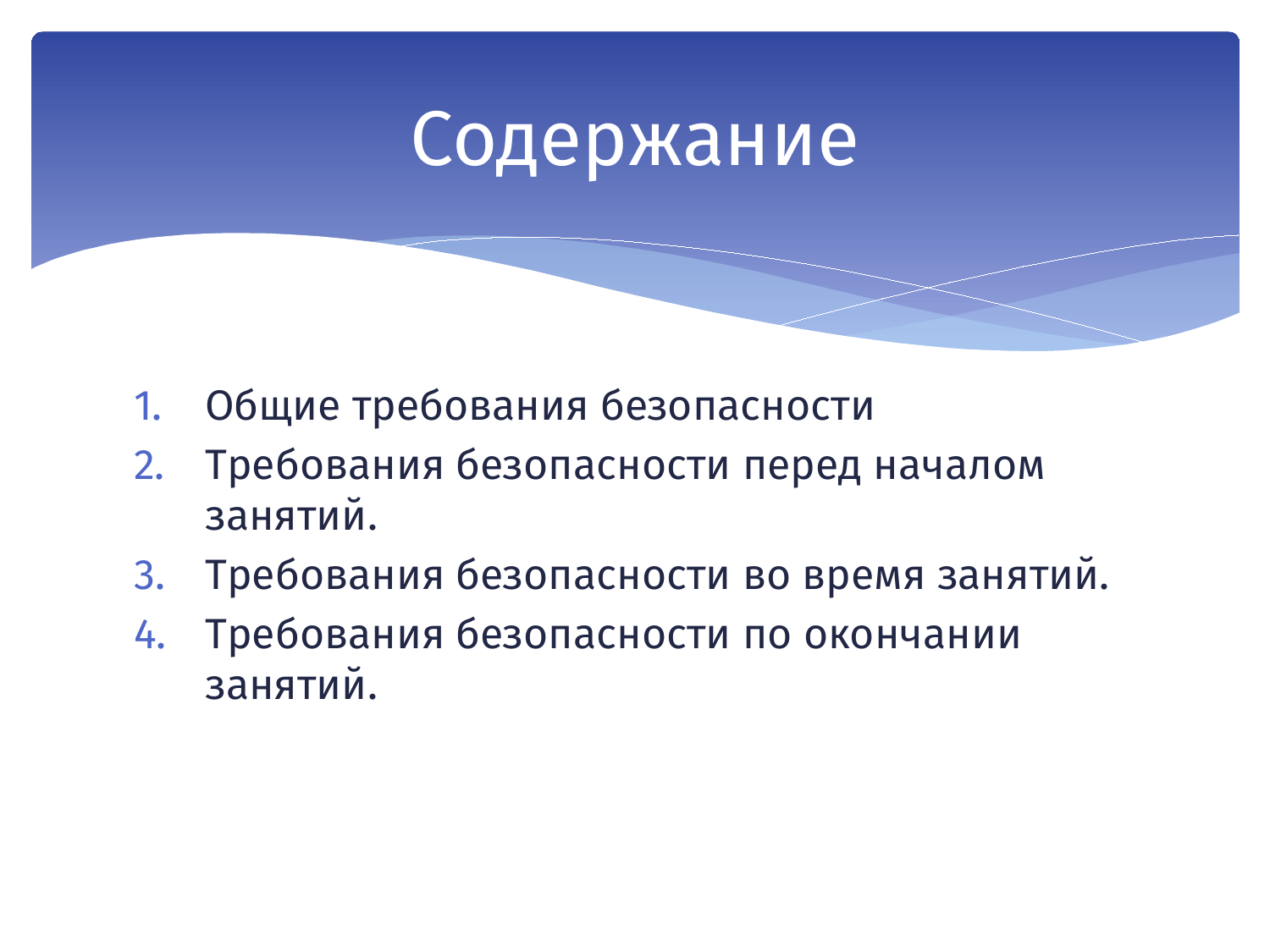

# Содержание
Общие требования безопасности
Требования безопасности перед началом занятий.
Требования безопасности во время занятий.
Требования безопасности по окончании занятий.